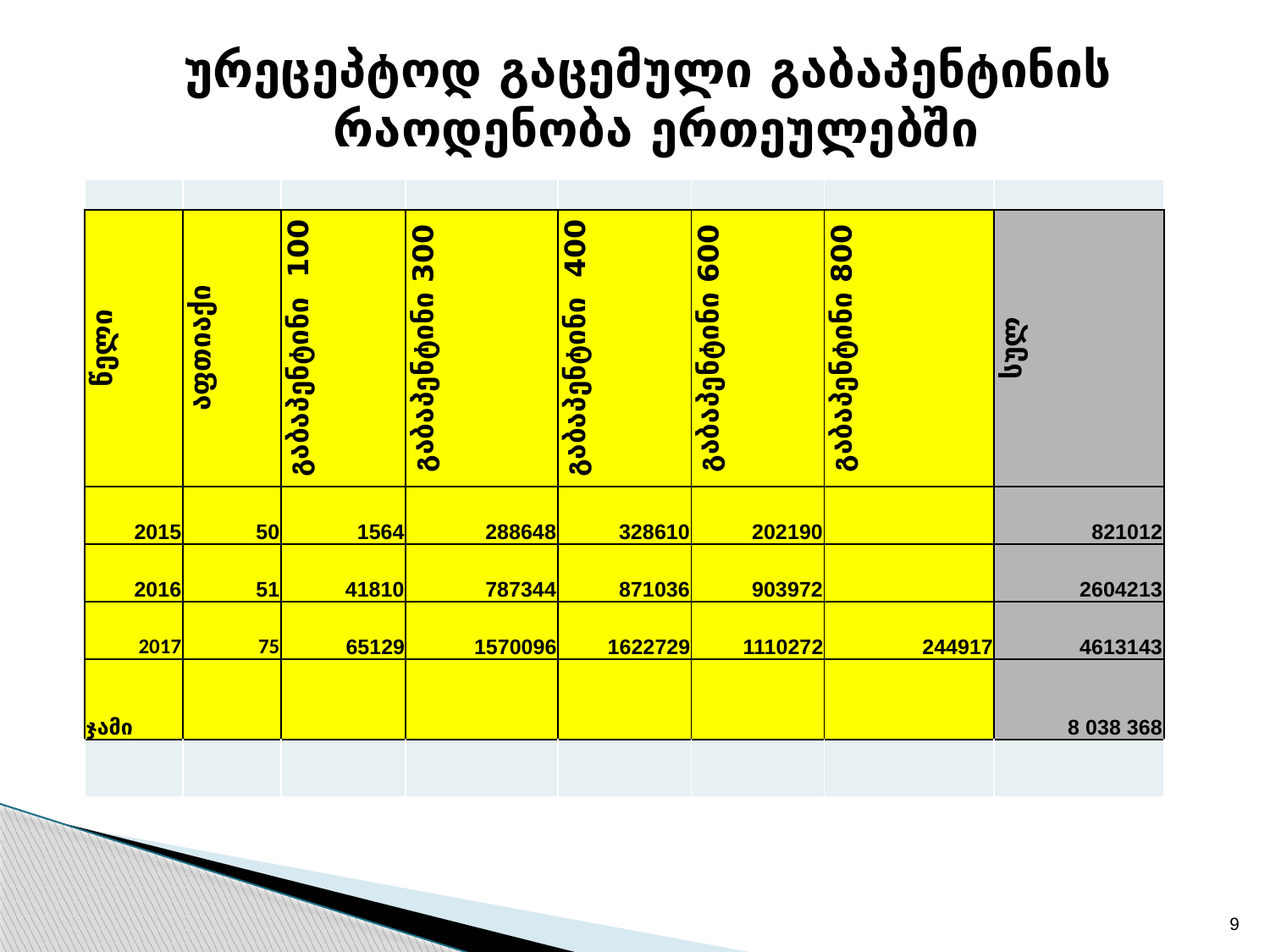

ურეცეპტოდ გაცემული გაბაპენტინის  რაოდენობა ერთეულებში

|  |  |  |  |  |  |  |  |
| --- | --- | --- | --- | --- | --- | --- | --- |
| წელი | აფთიაქი | გაბაპენტინი 100 | გაბაპენტინი 300 | გაბაპენტინი 400 | გაბაპენტინი 600 | გაბაპენტინი 800 | სულ |
| 2015 | 50 | 1564 | 288648 | 328610 | 202190 |  | 821012 |
| 2016 | 51 | 41810 | 787344 | 871036 | 903972 |  | 2604213 |
| 2017 | 75 | 65129 | 1570096 | 1622729 | 1110272 | 244917 | 4613143 |
| ჯამი |  |  |  |  |  |  | 8 038 368 |
|  |  |  |  |  |  |  |  |
9